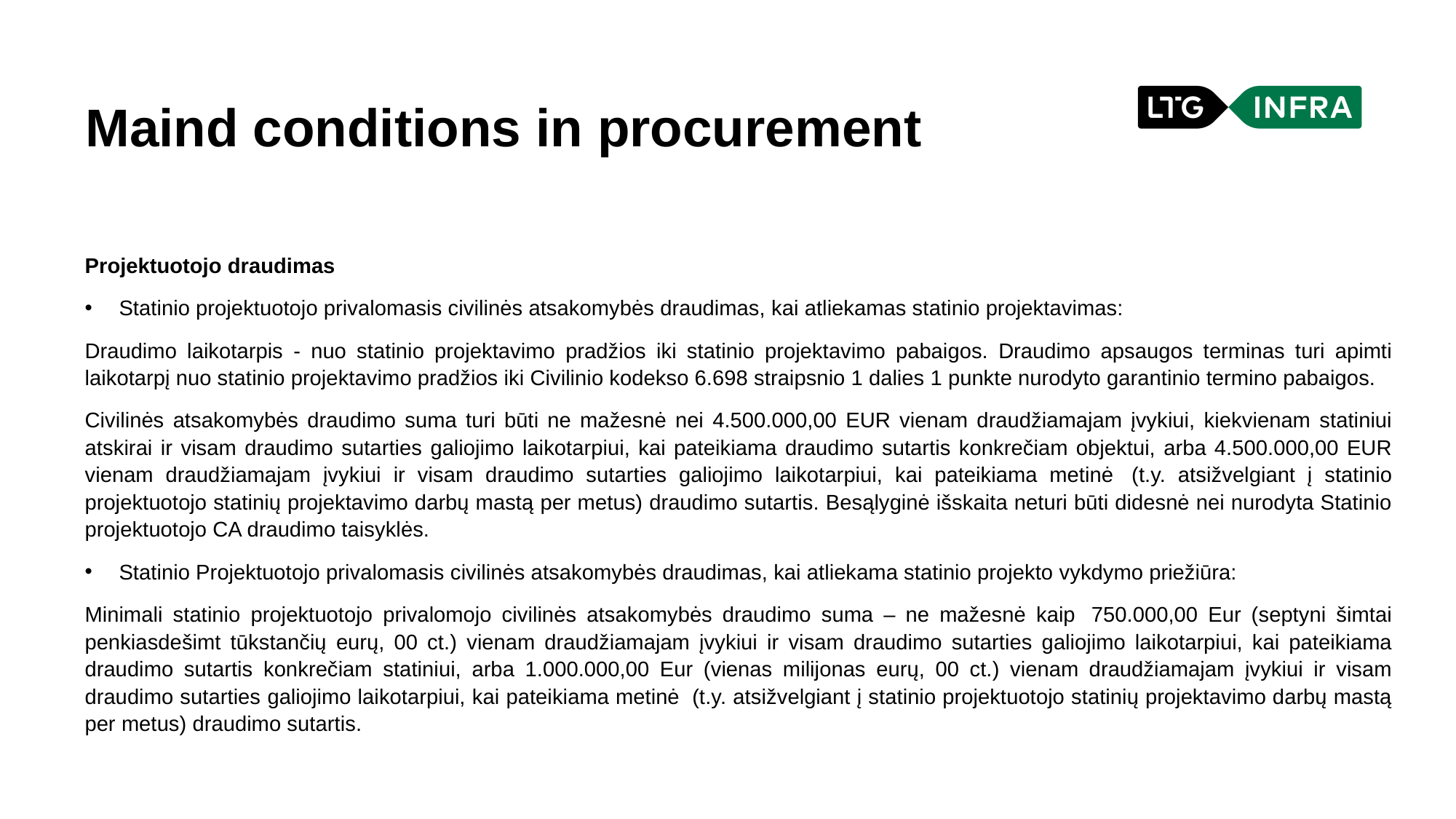

Maind conditions in procurement
​

Projektuotojo draudimas
Statinio projektuotojo privalomasis civilinės atsakomybės draudimas, kai atliekamas statinio projektavimas:
Draudimo laikotarpis - nuo statinio projektavimo pradžios iki statinio projektavimo pabaigos. Draudimo apsaugos terminas turi apimti laikotarpį nuo statinio projektavimo pradžios iki Civilinio kodekso 6.698 straipsnio 1 dalies 1 punkte nurodyto garantinio termino pabaigos.
Civilinės atsakomybės draudimo suma turi būti ne mažesnė nei 4.500.000,00 EUR vienam draudžiamajam įvykiui, kiekvienam statiniui atskirai ir visam draudimo sutarties galiojimo laikotarpiui, kai pateikiama draudimo sutartis konkrečiam objektui, arba 4.500.000,00 EUR vienam draudžiamajam įvykiui ir visam draudimo sutarties galiojimo laikotarpiui, kai pateikiama metinė  (t.y. atsižvelgiant į statinio projektuotojo statinių projektavimo darbų mastą per metus) draudimo sutartis. Besąlyginė išskaita neturi būti didesnė nei nurodyta Statinio projektuotojo CA draudimo taisyklės.
Statinio Projektuotojo privalomasis civilinės atsakomybės draudimas, kai atliekama statinio projekto vykdymo priežiūra:
Minimali statinio projektuotojo privalomojo civilinės atsakomybės draudimo suma – ne mažesnė kaip  750.000,00 Eur (septyni šimtai penkiasdešimt tūkstančių eurų, 00 ct.) vienam draudžiamajam įvykiui ir visam draudimo sutarties galiojimo laikotarpiui, kai pateikiama draudimo sutartis konkrečiam statiniui, arba 1.000.000,00 Eur (vienas milijonas eurų, 00 ct.) vienam draudžiamajam įvykiui ir visam draudimo sutarties galiojimo laikotarpiui, kai pateikiama metinė  (t.y. atsižvelgiant į statinio projektuotojo statinių projektavimo darbų mastą per metus) draudimo sutartis.